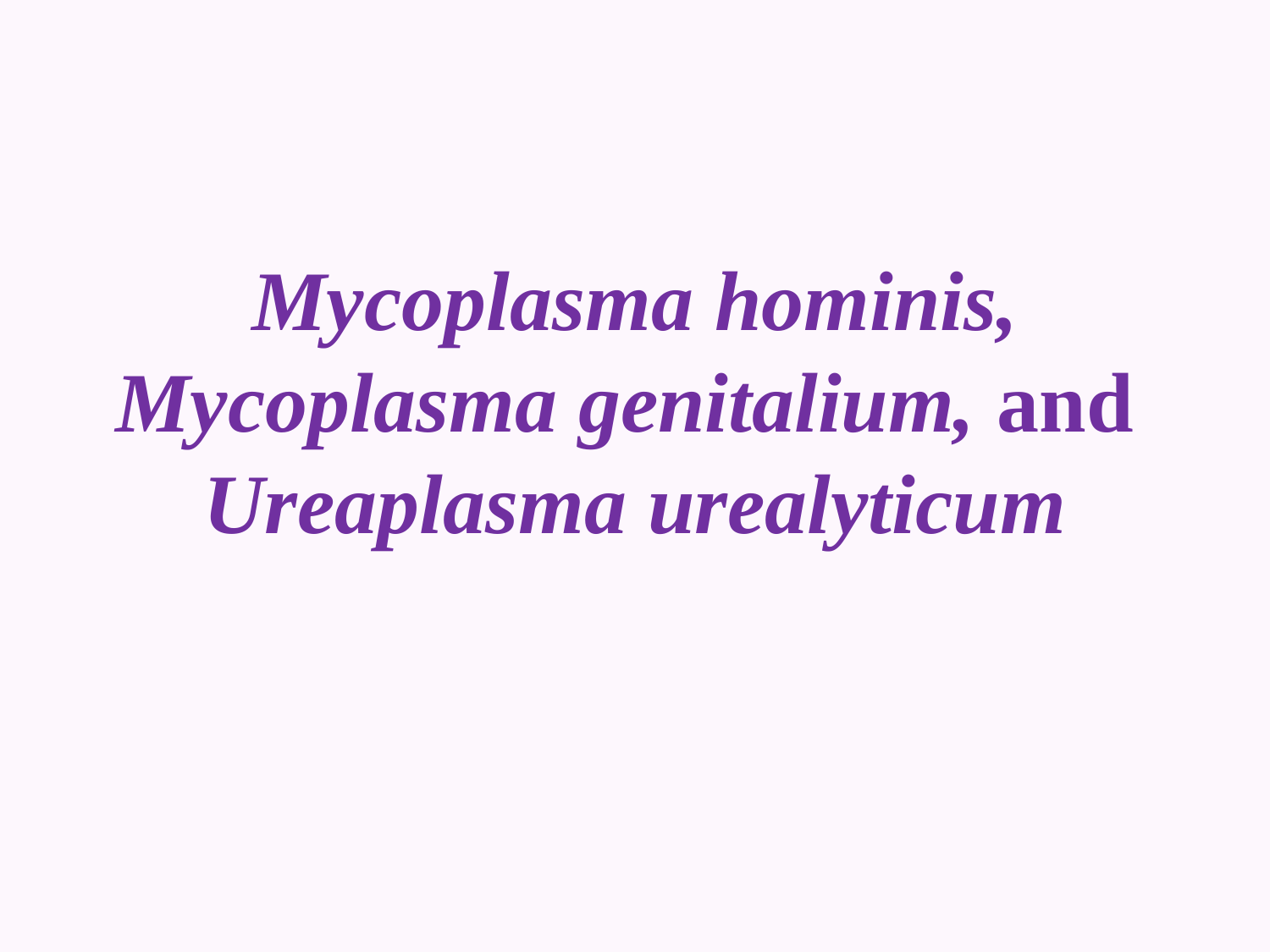

# Mycoplasma hominis, Mycoplasma genitalium, and  Ureaplasma urealyticum